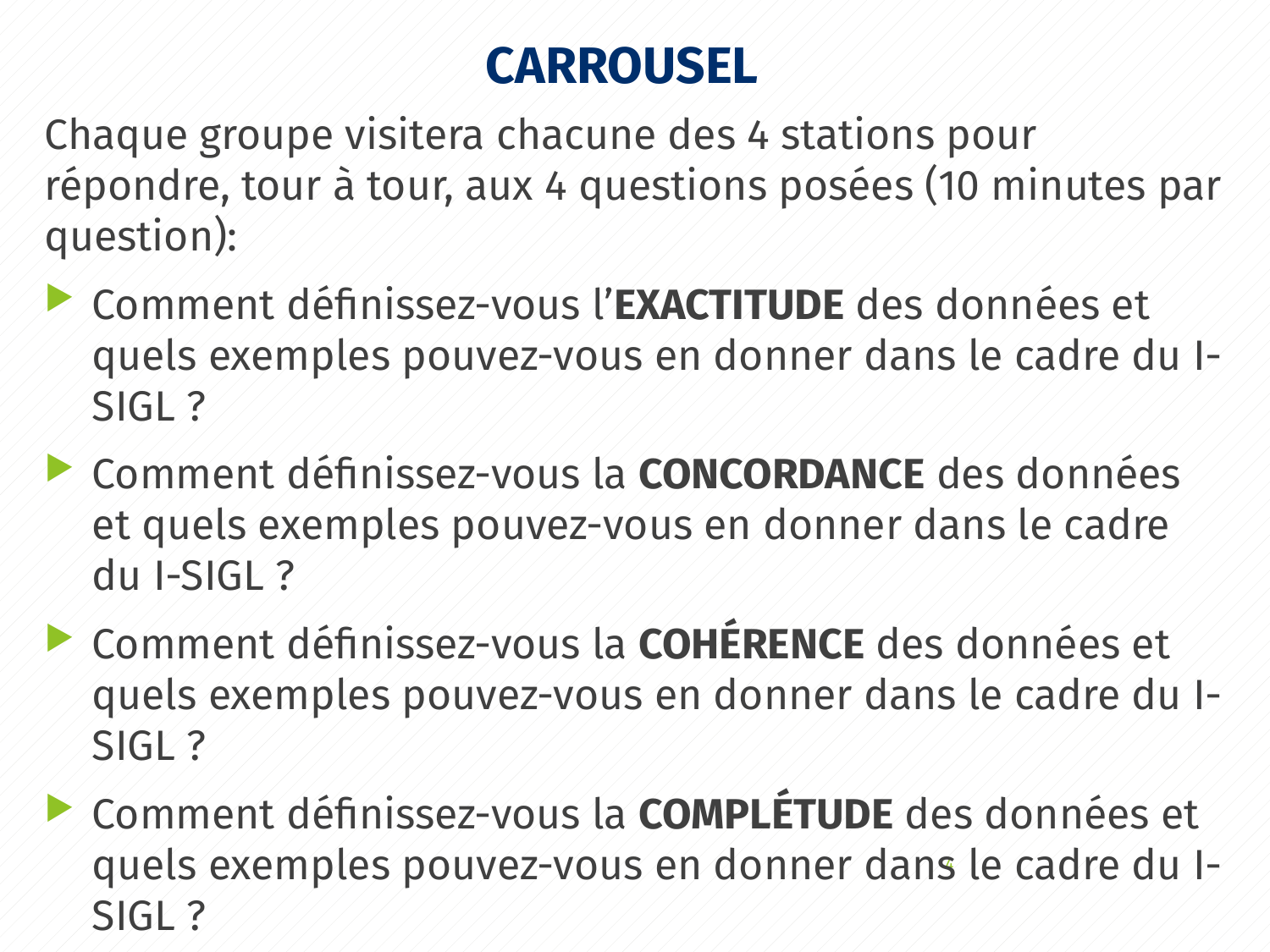

# CARROUSEL
Chaque groupe visitera chacune des 4 stations pour répondre, tour à tour, aux 4 questions posées (10 minutes par question):
Comment définissez-vous l’EXACTITUDE des données et quels exemples pouvez-vous en donner dans le cadre du I-SIGL ?
Comment définissez-vous la CONCORDANCE des données et quels exemples pouvez-vous en donner dans le cadre du I-SIGL ?
Comment définissez-vous la COHÉRENCE des données et quels exemples pouvez-vous en donner dans le cadre du I-SIGL ?
Comment définissez-vous la COMPLÉTUDE des données et quels exemples pouvez-vous en donner dans le cadre du I-SIGL ?
4